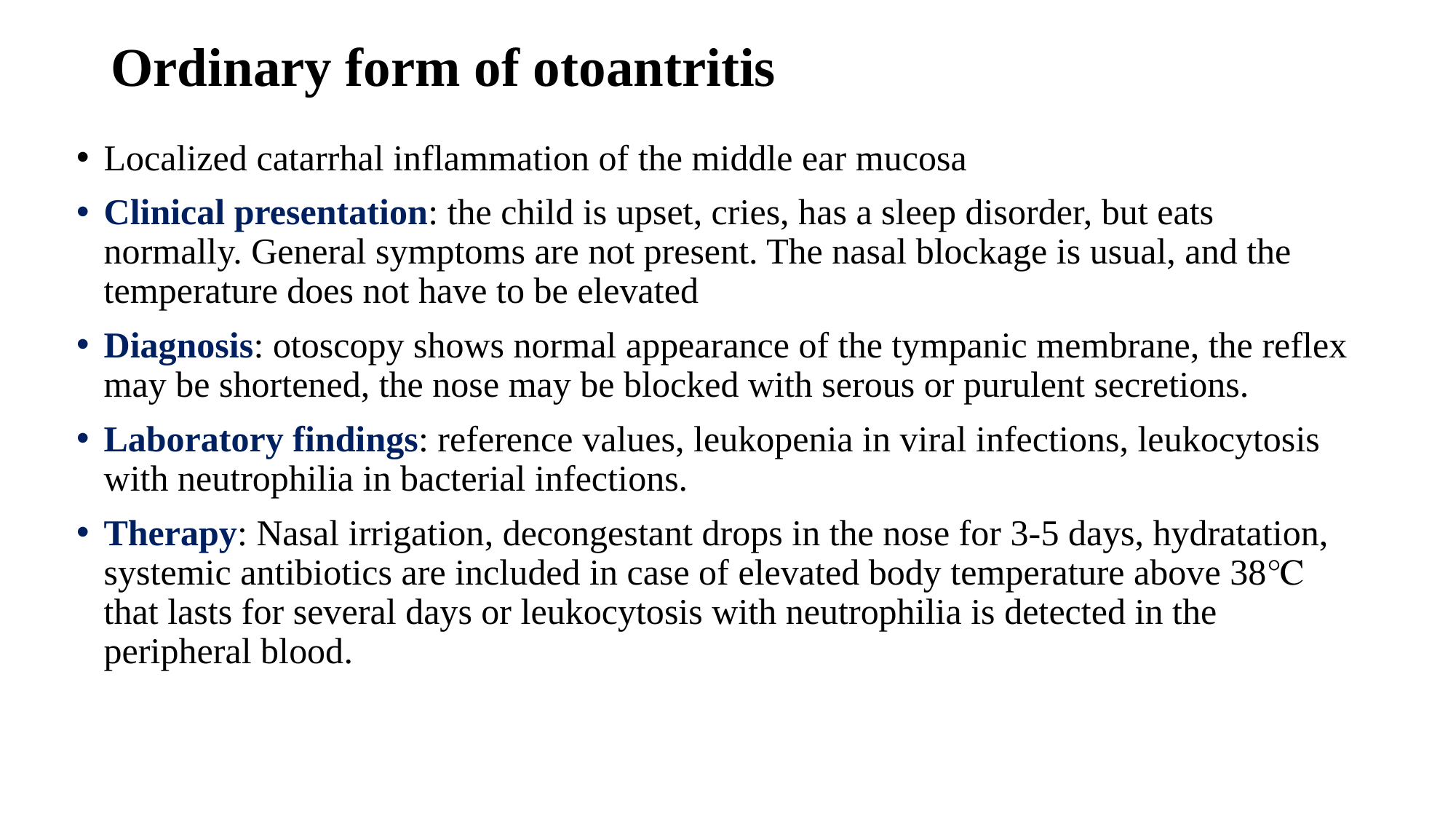

# Ordinary form of otoantritis
Localized catarrhal inflammation of the middle ear mucosa
Clinical presentation: the child is upset, cries, has a sleep disorder, but eats normally. General symptoms are not present. The nasal blockage is usual, and the temperature does not have to be elevated
Diagnosis: otoscopy shows normal appearance of the tympanic membrane, the reflex may be shortened, the nose may be blocked with serous or purulent secretions.
Laboratory findings: reference values, leukopenia in viral infections, leukocytosis with neutrophilia in bacterial infections.
Therapy: Nasal irrigation, decongestant drops in the nose for 3-5 days, hydratation, systemic antibiotics are included in case of elevated body temperature above 38℃ that lasts for several days or leukocytosis with neutrophilia is detected in the peripheral blood.